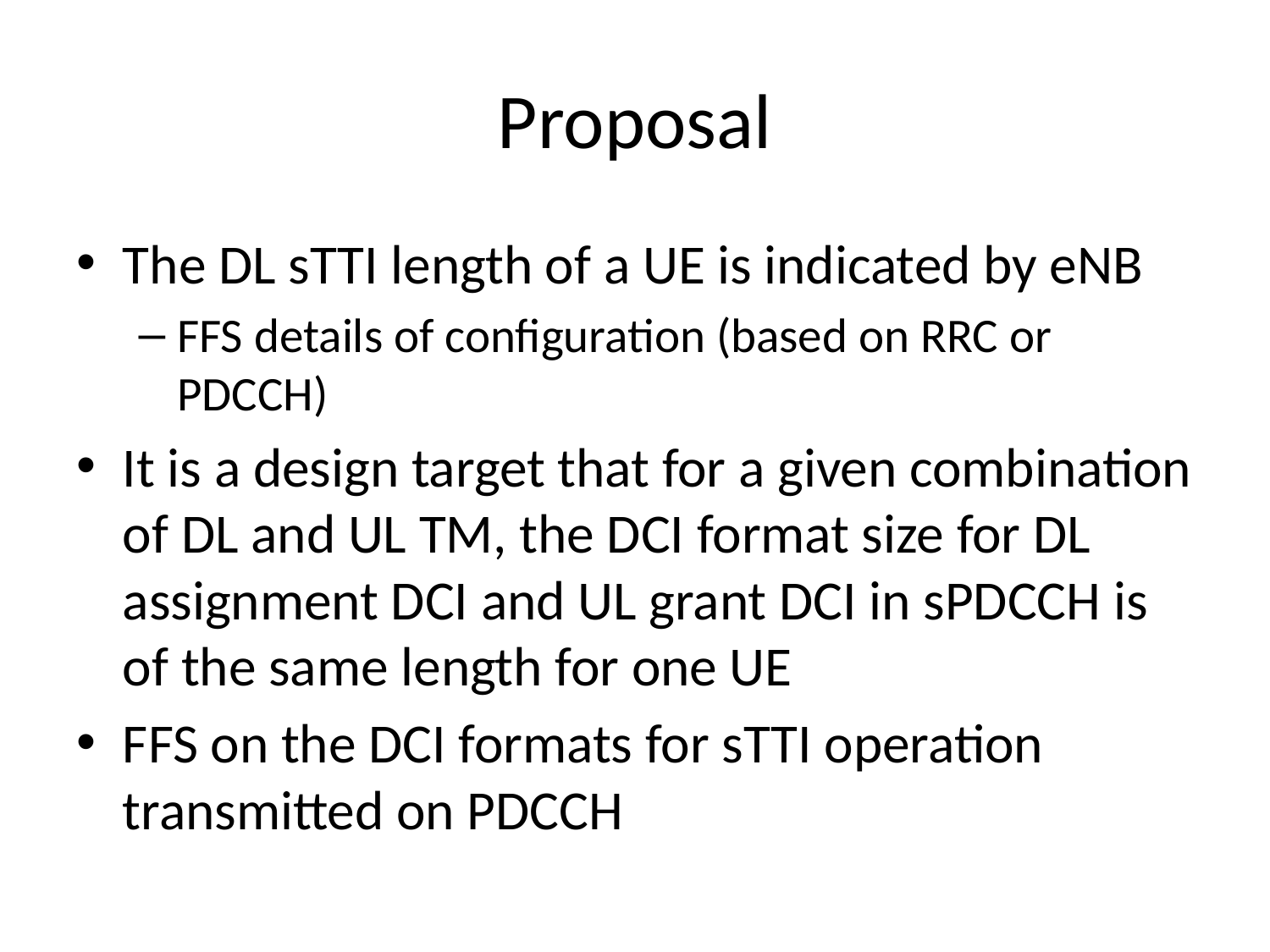

# Proposal
The DL sTTI length of a UE is indicated by eNB
FFS details of configuration (based on RRC or PDCCH)
It is a design target that for a given combination of DL and UL TM, the DCI format size for DL assignment DCI and UL grant DCI in sPDCCH is of the same length for one UE
FFS on the DCI formats for sTTI operation transmitted on PDCCH